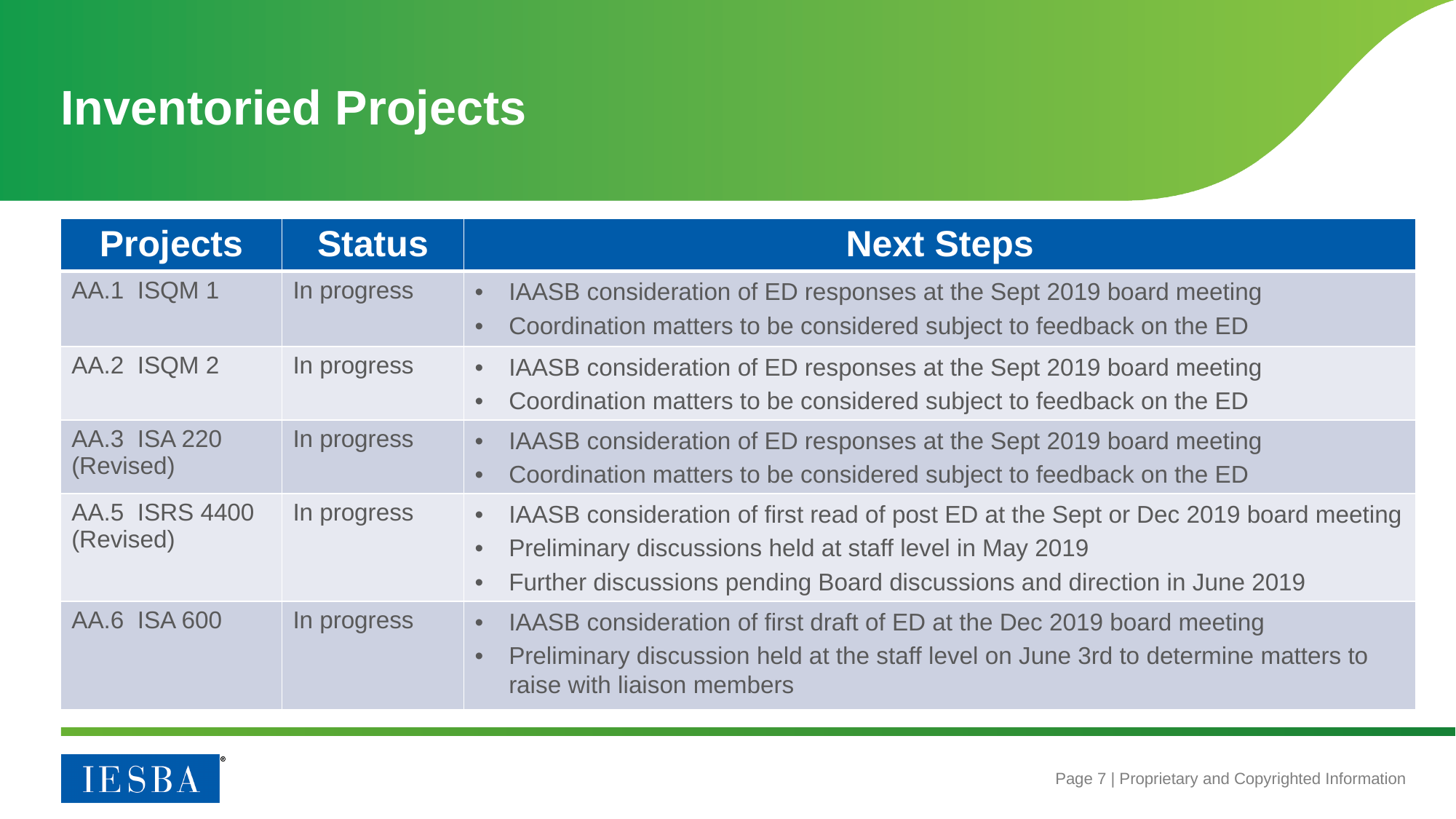

# Inventoried Projects
| Projects | Status | Next Steps |
| --- | --- | --- |
| AA.1 ISQM 1 | In progress | IAASB consideration of ED responses at the Sept 2019 board meeting Coordination matters to be considered subject to feedback on the ED |
| AA.2 ISQM 2 | In progress | IAASB consideration of ED responses at the Sept 2019 board meeting Coordination matters to be considered subject to feedback on the ED |
| AA.3 ISA 220 (Revised) | In progress | IAASB consideration of ED responses at the Sept 2019 board meeting Coordination matters to be considered subject to feedback on the ED |
| AA.5 ISRS 4400 (Revised) | In progress | IAASB consideration of first read of post ED at the Sept or Dec 2019 board meeting Preliminary discussions held at staff level in May 2019 Further discussions pending Board discussions and direction in June 2019 |
| AA.6 ISA 600 | In progress | IAASB consideration of first draft of ED at the Dec 2019 board meeting Preliminary discussion held at the staff level on June 3rd to determine matters to raise with liaison members |